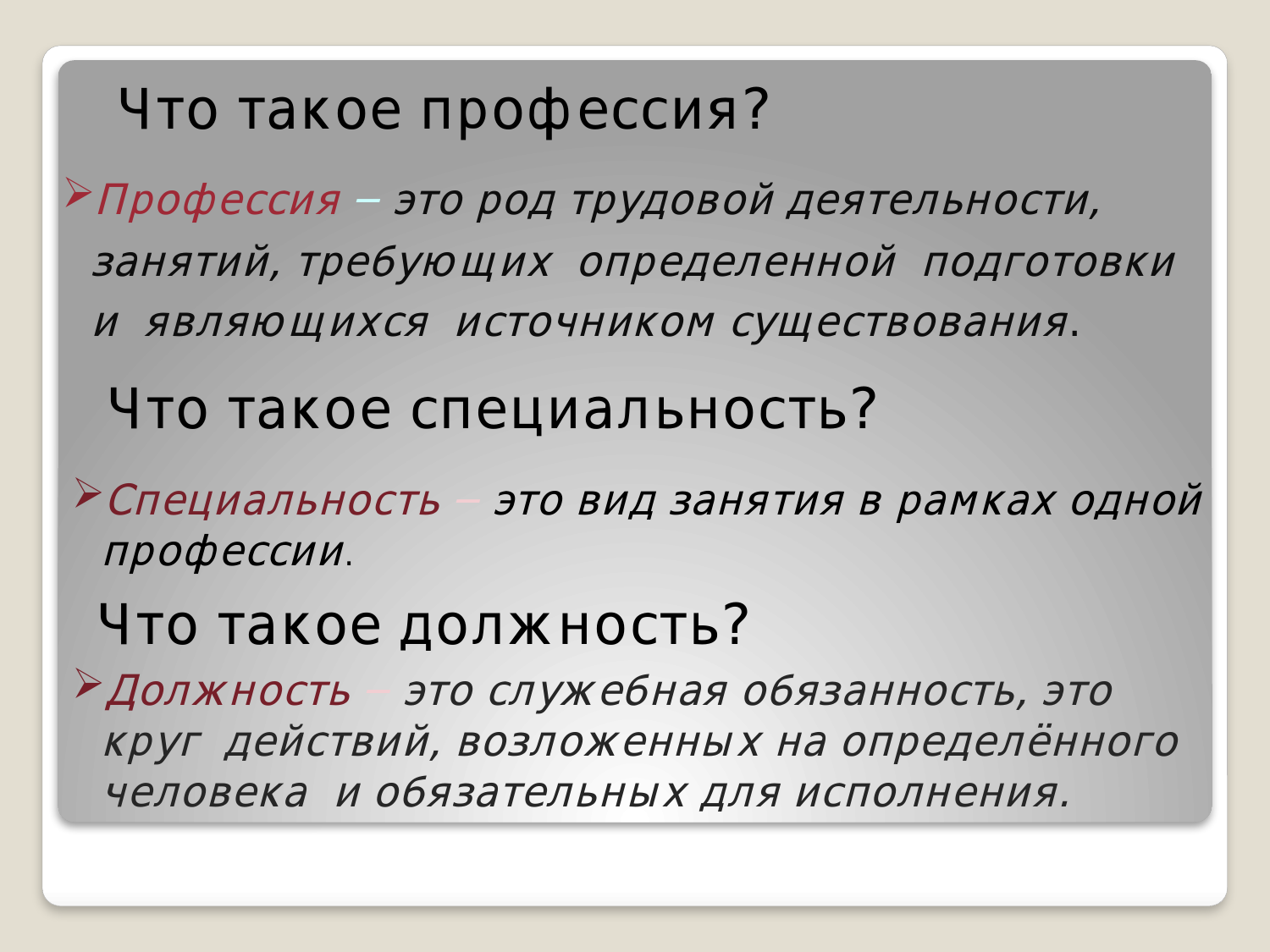

Что такое профессия?
Профессия – это род трудовой деятельности, занятий, требующих  определенной  подготовки и  являющихся  источником существования.
Что такое специальность?
Специальность – это вид занятия в рамках одной профессии.
Что такое должность?
Должность – это служебная обязанность, это круг  действий, возложенных на определённого человека  и обязательных для исполнения.